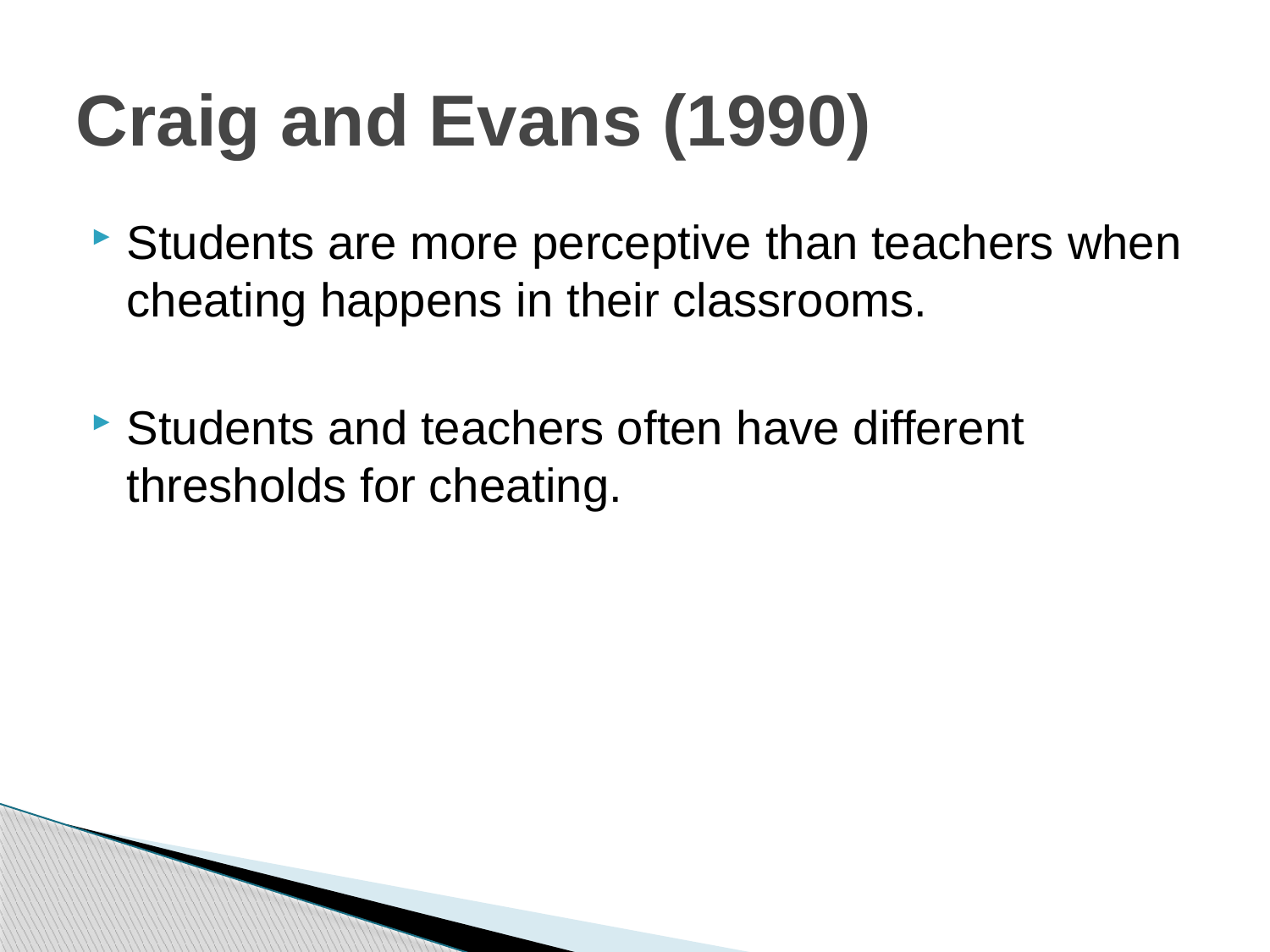

# Craig and Evans (1990)
Students are more perceptive than teachers when cheating happens in their classrooms.

Students and teachers often have different thresholds for cheating.